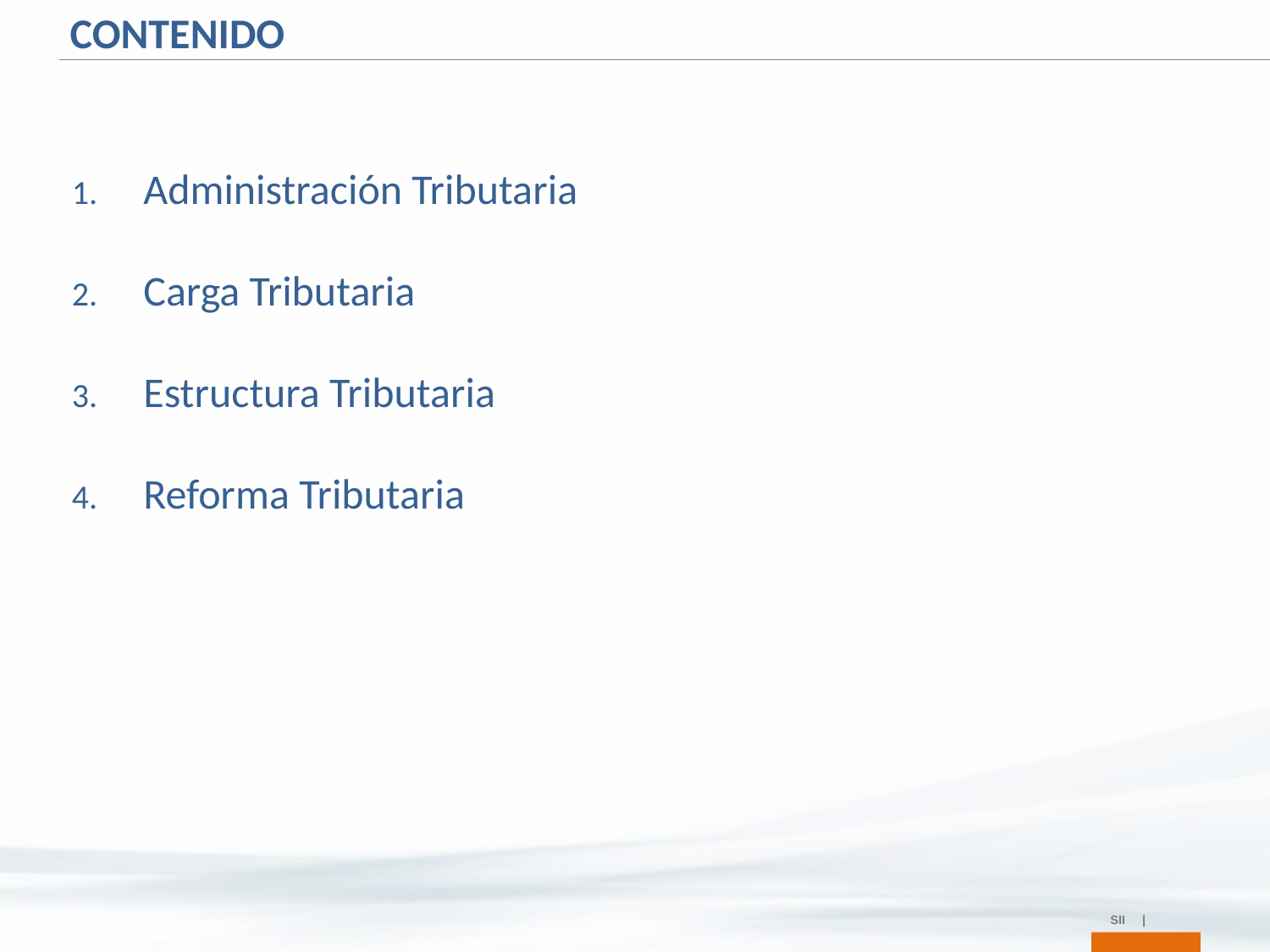

CONTENIDO
Administración Tributaria

Carga Tributaria

Estructura Tributaria

Reforma Tributaria

SII     |